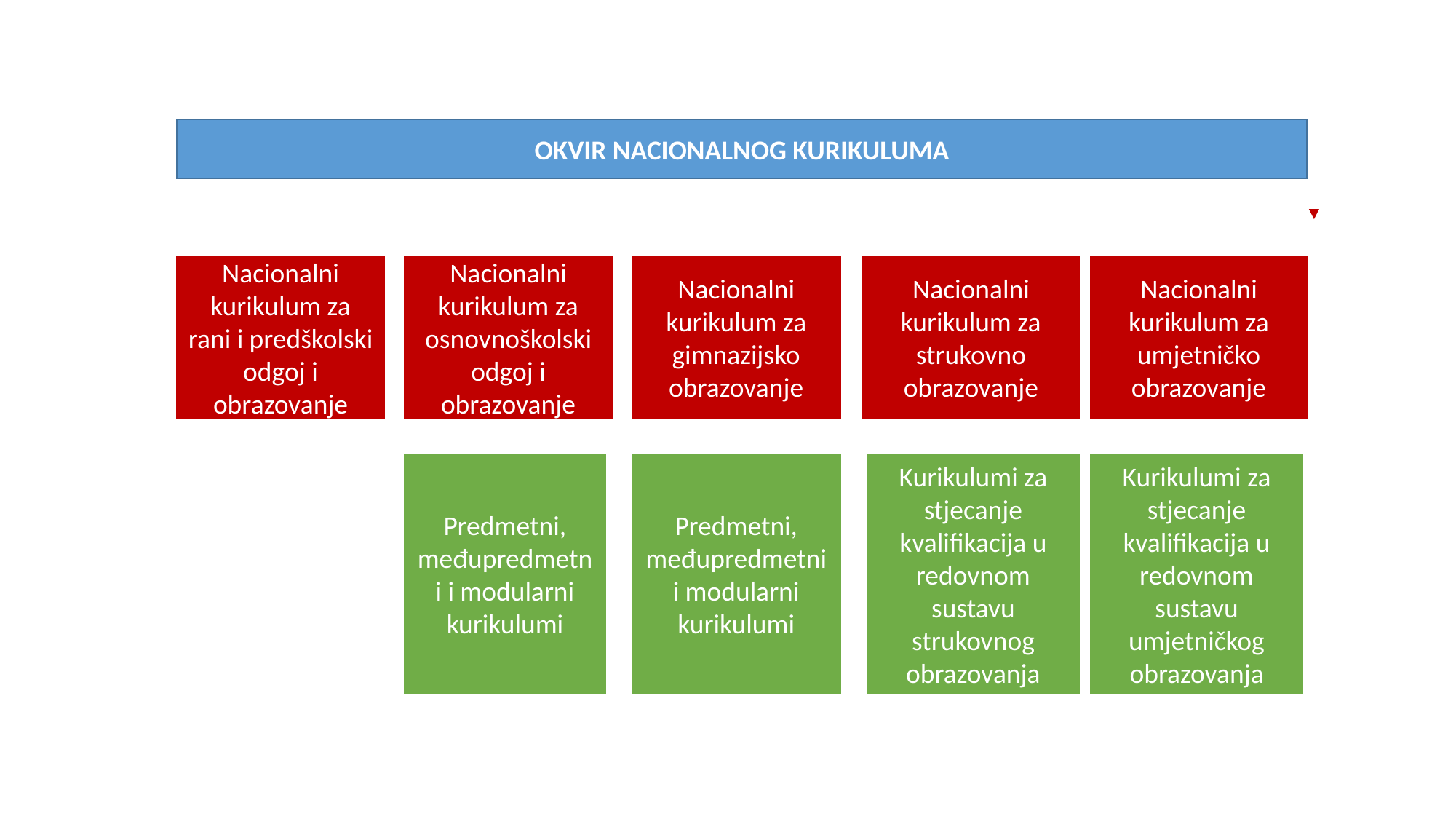

OKVIR NACIONALNOG KURIKULUMA
Nacionalni kurikulum za rani i predškolski odgoj i obrazovanje
Nacionalni kurikulum za osnovnoškolski odgoj i obrazovanje
Nacionalni kurikulum za gimnazijsko obrazovanje
Nacionalni kurikulum za strukovno obrazovanje
Nacionalni kurikulum za umjetničko obrazovanje
Predmetni, međupredmetni i modularni kurikulumi
Predmetni, međupredmetni i modularni kurikulumi
Kurikulumi za stjecanje kvalifikacija u redovnom sustavu strukovnog obrazovanja
Kurikulumi za stjecanje kvalifikacija u redovnom sustavu umjetničkog obrazovanja